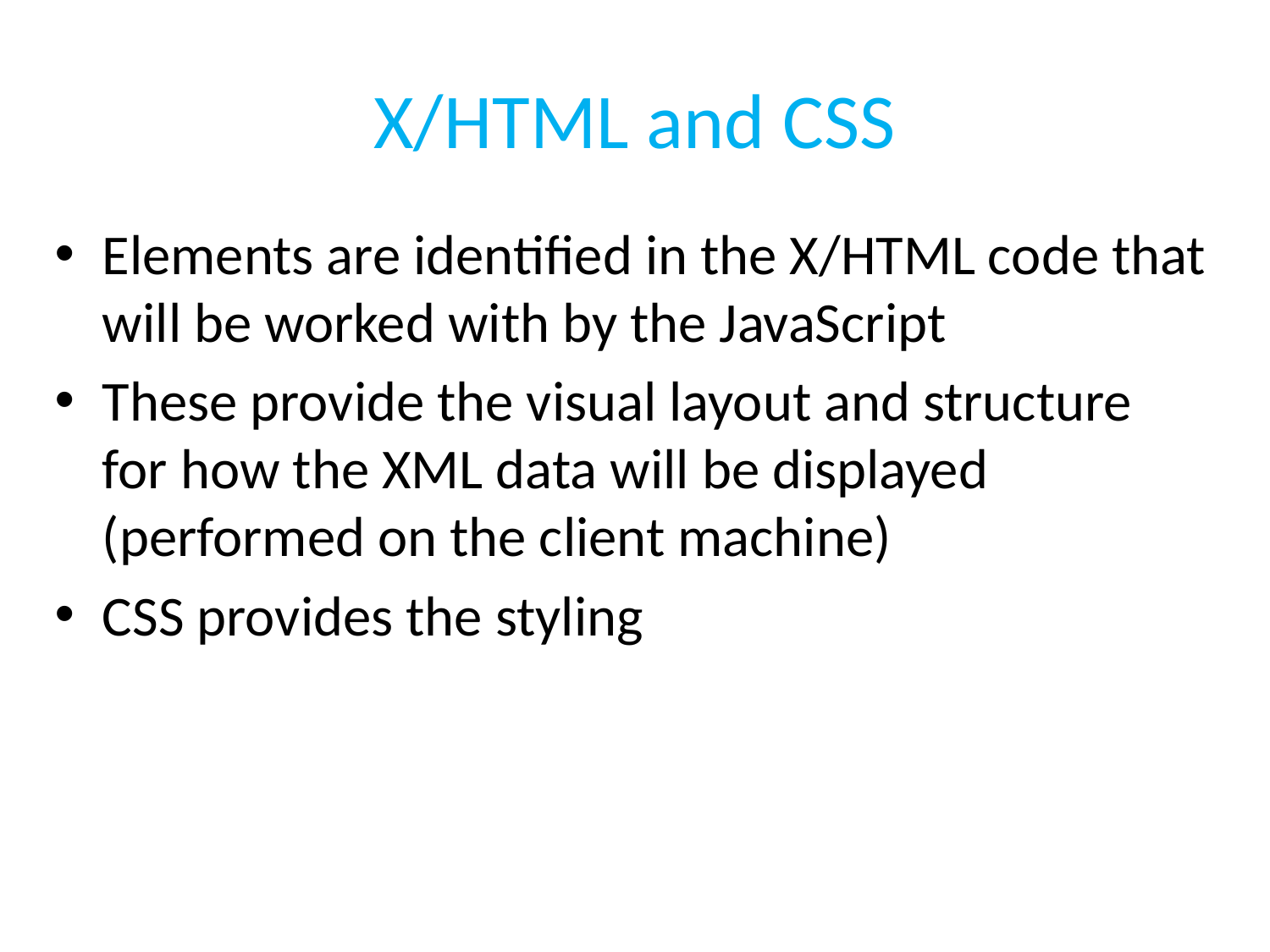

# X/HTML and CSS
Elements are identified in the X/HTML code that will be worked with by the JavaScript
These provide the visual layout and structure for how the XML data will be displayed (performed on the client machine)
CSS provides the styling